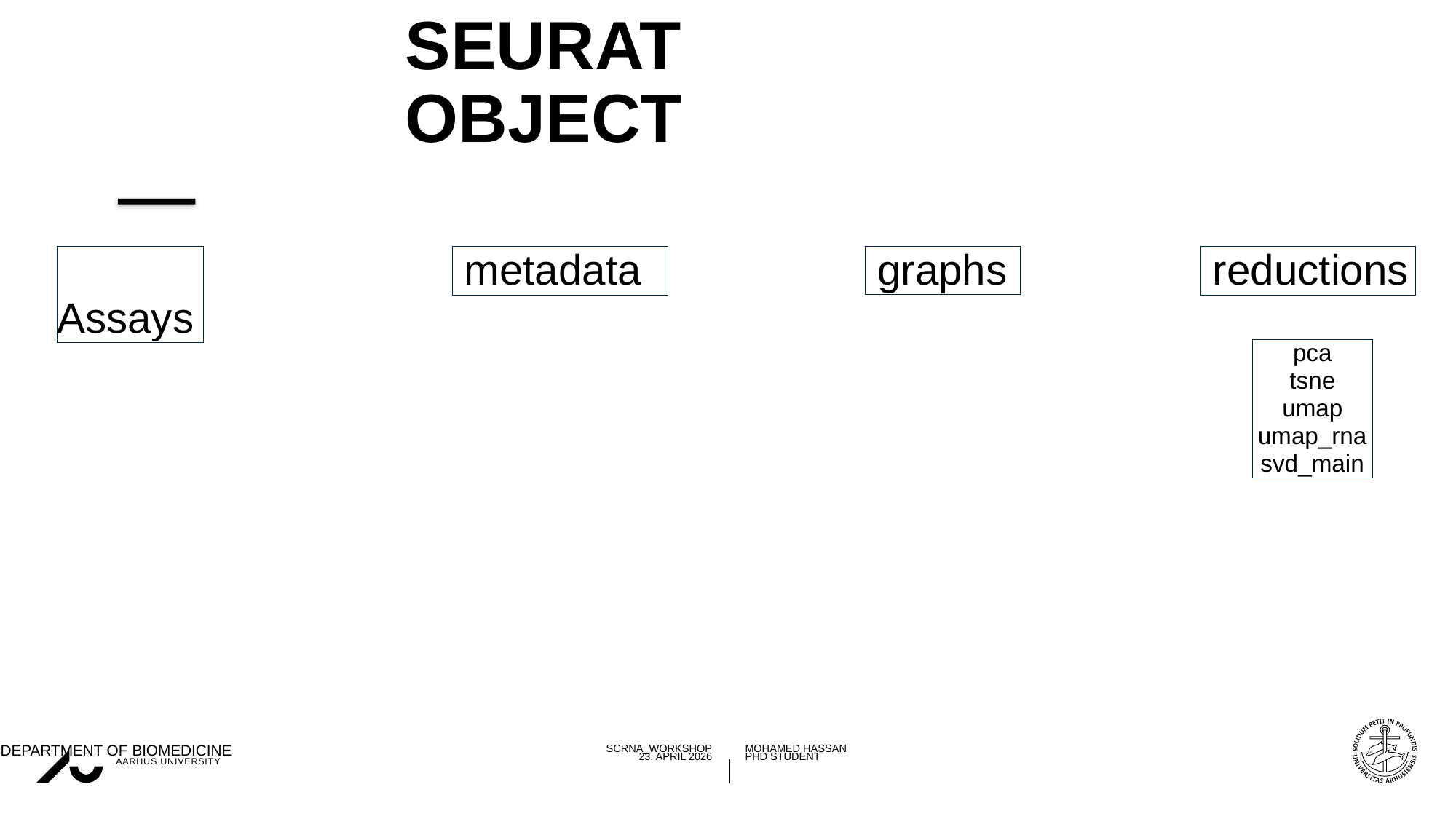

# Seurat object
 graphs
 Assays
 metadata
 reductions
pca
tsne
umap
umap_rna
svd_main
22/04/2026